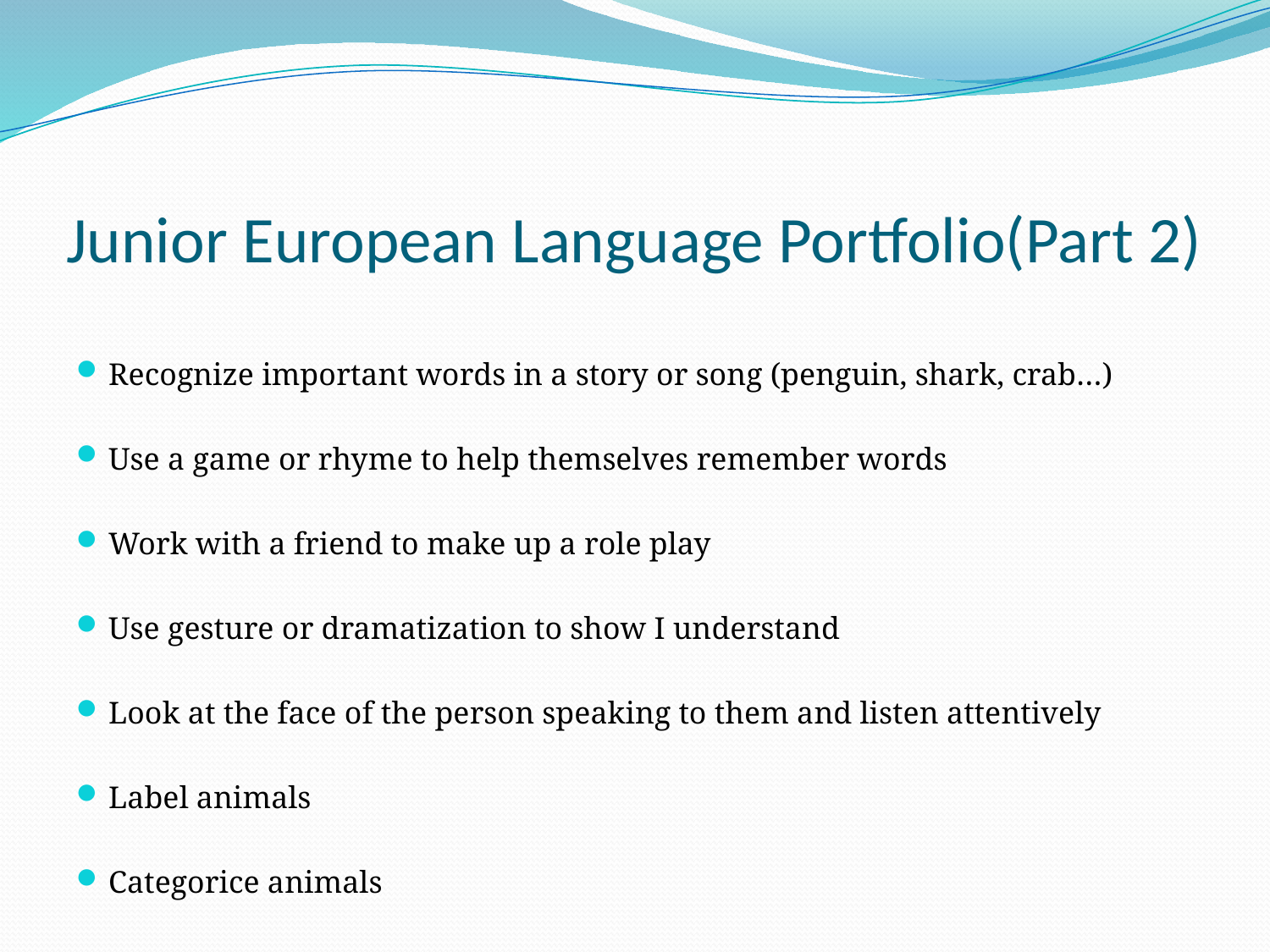

# Junior European Language Portfolio(Part 2)

Recognize important words in a story or song (penguin, shark, crab…)

Use a game or rhyme to help themselves remember words

Work with a friend to make up a role play

Use gesture or dramatization to show I understand

Look at the face of the person speaking to them and listen attentively

Label animals

Categorice animals